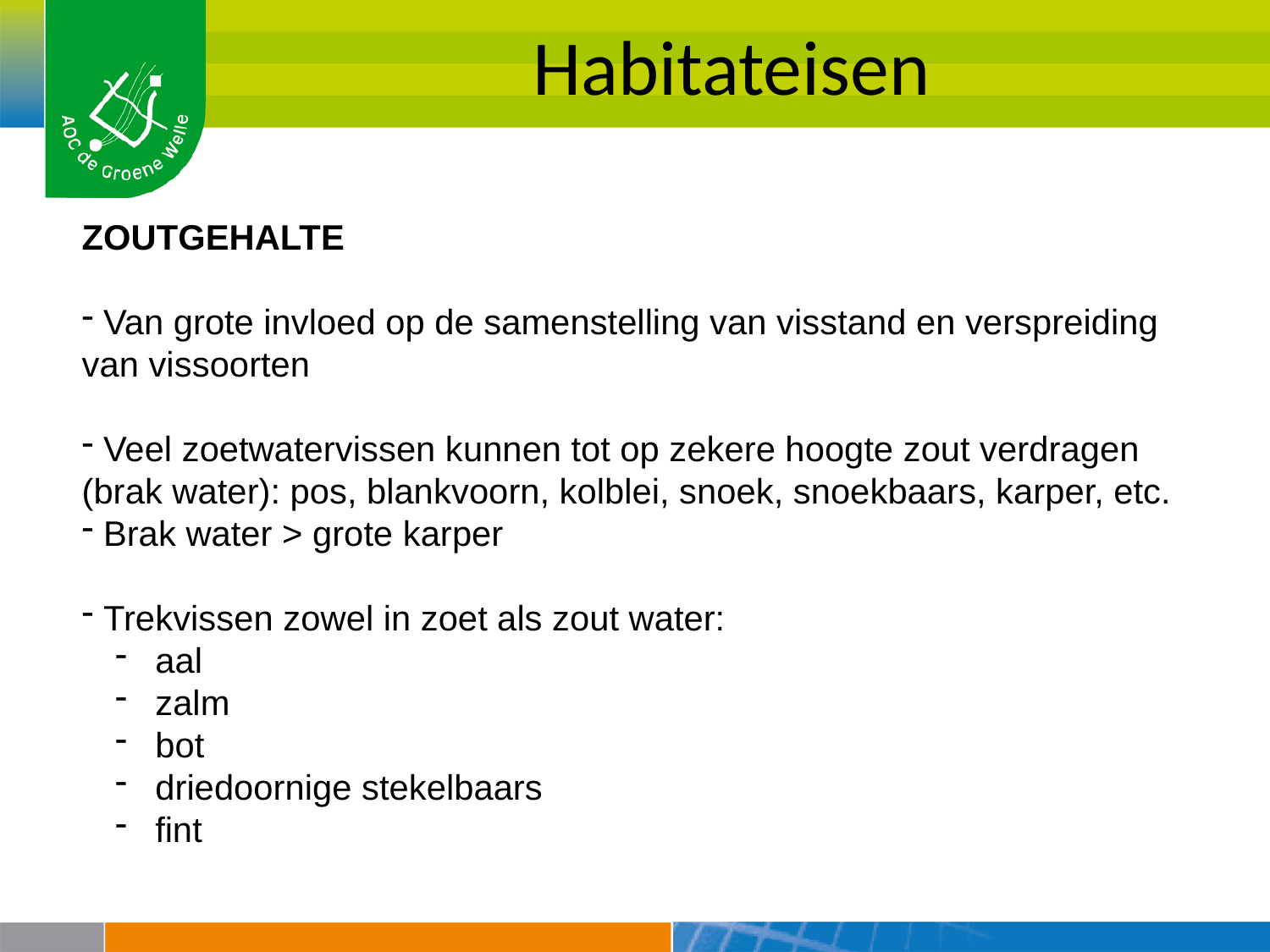

Habitateisen
ZOUTGEHALTE

 Van grote invloed op de samenstelling van visstand en verspreiding van vissoorten

 Veel zoetwatervissen kunnen tot op zekere hoogte zout verdragen (brak water): pos, blankvoorn, kolblei, snoek, snoekbaars, karper, etc.
 Brak water > grote karper

 Trekvissen zowel in zoet als zout water:
 aal
 zalm
 bot
 driedoornige stekelbaars
 fint